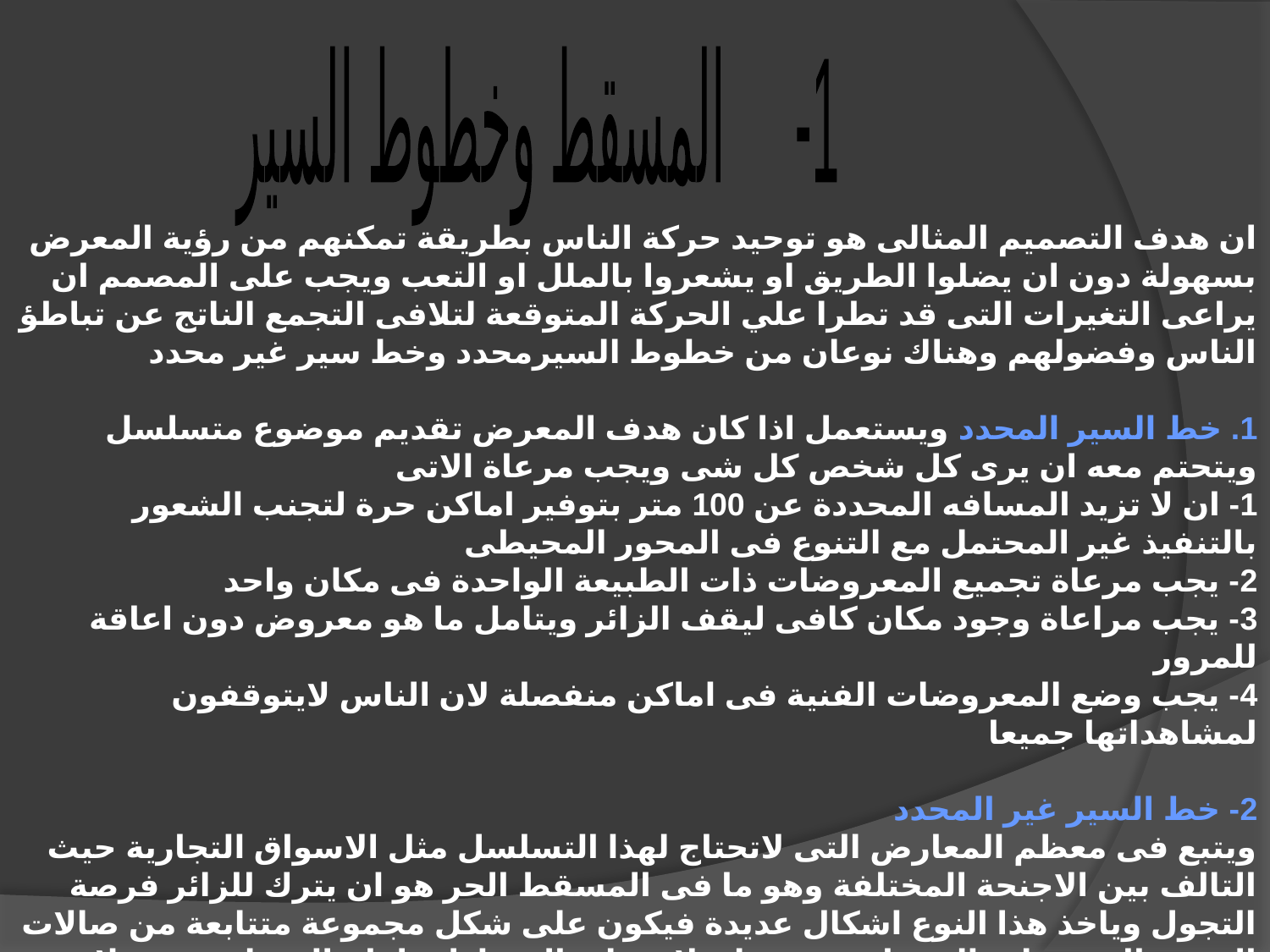

1-     المسقط وخطوط السير

ان هدف التصميم المثالى هو توحيد حركة الناس بطريقة تمكنهم من رؤية المعرض بسهولة دون ان يضلوا الطريق او يشعروا بالملل او التعب ويجب على المصمم ان يراعى التغيرات التى قد تطرا علي الحركة المتوقعة لتلافى التجمع الناتج عن تباطؤ الناس وفضولهم وهناك نوعان من خطوط السيرمحدد وخط سير غير محدد
1. خط السير المحدد ويستعمل اذا كان هدف المعرض تقديم موضوع متسلسل ويتحتم معه ان يرى كل شخص كل شى ويجب مرعاة الاتى
1- ان لا تزيد المسافه المحددة عن 100 متر بتوفير اماكن حرة لتجنب الشعور بالتنفيذ غير المحتمل مع التنوع فى المحور المحيطى
2- يجب مرعاة تجميع المعروضات ذات الطبيعة الواحدة فى مكان واحد
3- يجب مراعاة وجود مكان كافى ليقف الزائر ويتامل ما هو معروض دون اعاقة للمرور
4- يجب وضع المعروضات الفنية فى اماكن منفصلة لان الناس لايتوقفون لمشاهداتها جميعا
2- خط السير غير المحدد
ويتبع فى معظم المعارض التى لاتحتاج لهذا التسلسل مثل الاسواق التجارية حيث التالف بين الاجنحة المختلفة وهو ما فى المسقط الحر هو ان يترك للزائر فرصة التجول وياخذ هذا النوع اشكال عديدة فيكون على شكل مجموعة متتابعة من صالات العرض المربوطة بالممرات ويجب ان لاتتشابة المسارات امام المشاهد حتى لايشعر انه ضل الطريق او انه لم يرى كل مايجب رؤيتة كذلك يجب تلافى الممرات المستقيمة فى المسقط وتكون الممرات المتعرجة افضل حيث تقدم اثارة وتغيير